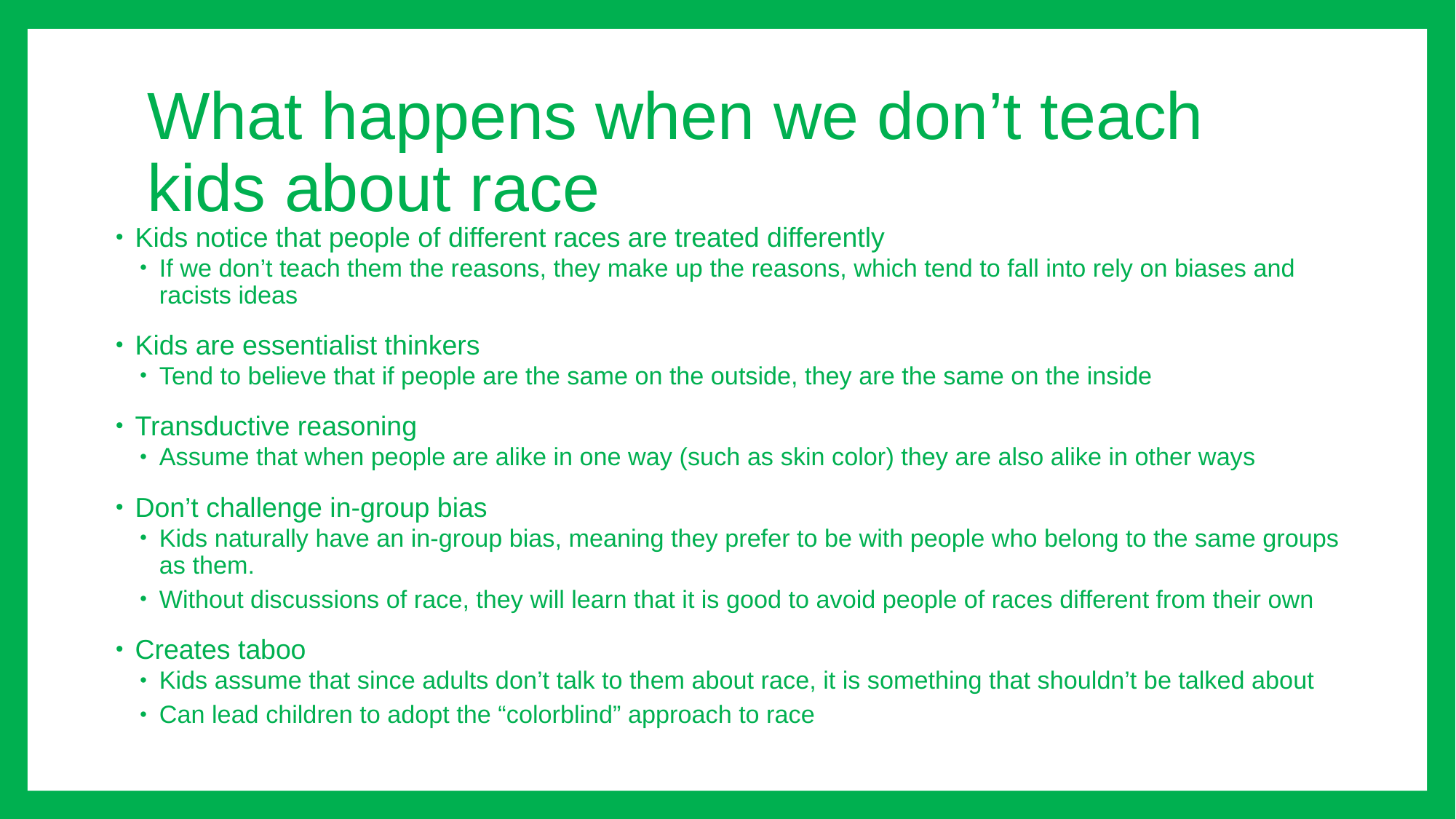

# What happens when we don’t teach kids about race
Kids notice that people of different races are treated differently
If we don’t teach them the reasons, they make up the reasons, which tend to fall into rely on biases and racists ideas
Kids are essentialist thinkers
Tend to believe that if people are the same on the outside, they are the same on the inside
Transductive reasoning
Assume that when people are alike in one way (such as skin color) they are also alike in other ways
Don’t challenge in-group bias
Kids naturally have an in-group bias, meaning they prefer to be with people who belong to the same groups as them.
Without discussions of race, they will learn that it is good to avoid people of races different from their own
Creates taboo
Kids assume that since adults don’t talk to them about race, it is something that shouldn’t be talked about
Can lead children to adopt the “colorblind” approach to race